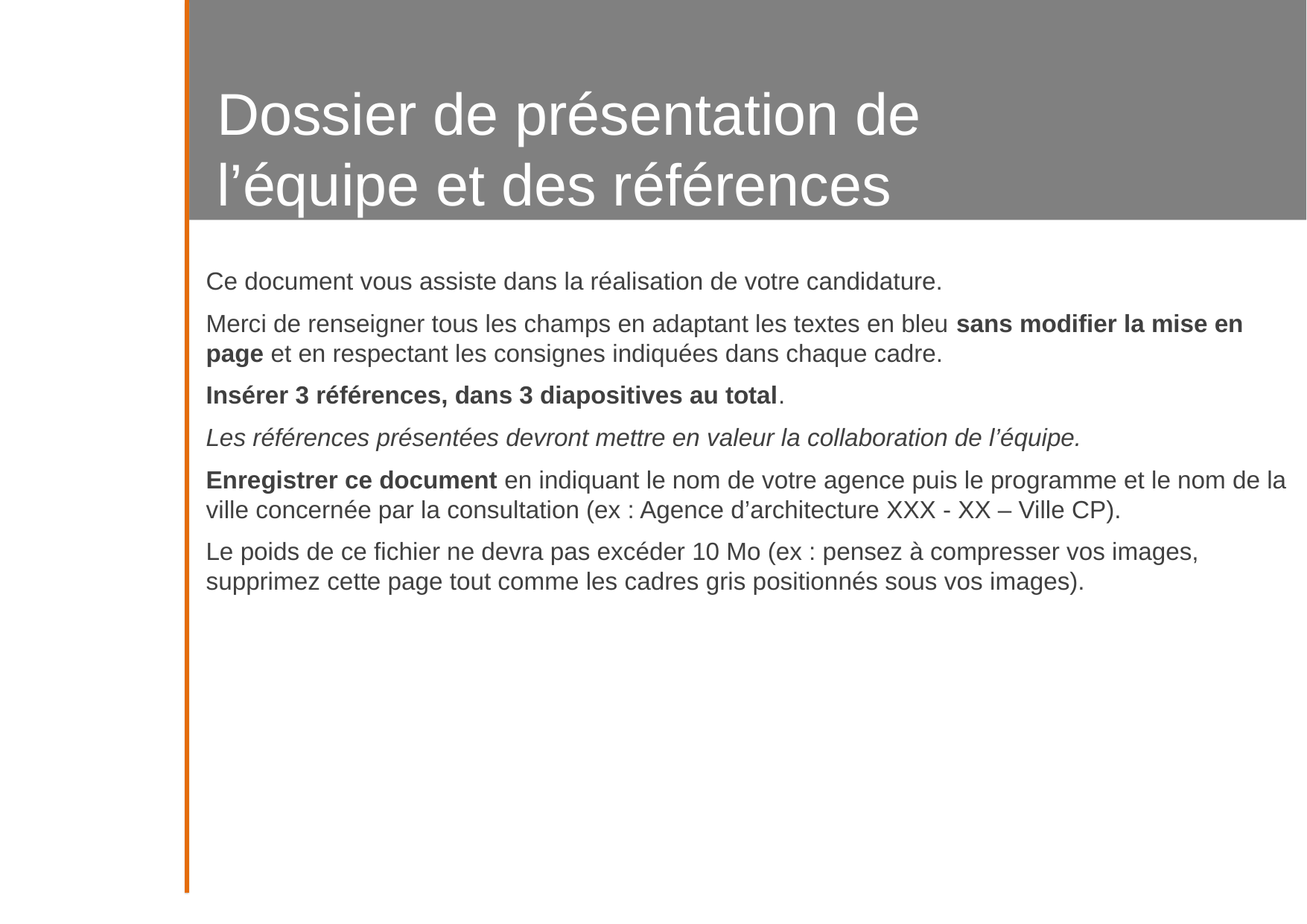

Dossier de présentation de l’équipe et des références
Ce document vous assiste dans la réalisation de votre candidature.
Merci de renseigner tous les champs en adaptant les textes en bleu sans modifier la mise en page et en respectant les consignes indiquées dans chaque cadre.
Insérer 3 références, dans 3 diapositives au total.
Les références présentées devront mettre en valeur la collaboration de l’équipe.
Enregistrer ce document en indiquant le nom de votre agence puis le programme et le nom de la ville concernée par la consultation (ex : Agence d’architecture XXX - XX – Ville CP).
Le poids de ce fichier ne devra pas excéder 10 Mo (ex : pensez à compresser vos images, supprimez cette page tout comme les cadres gris positionnés sous vos images).